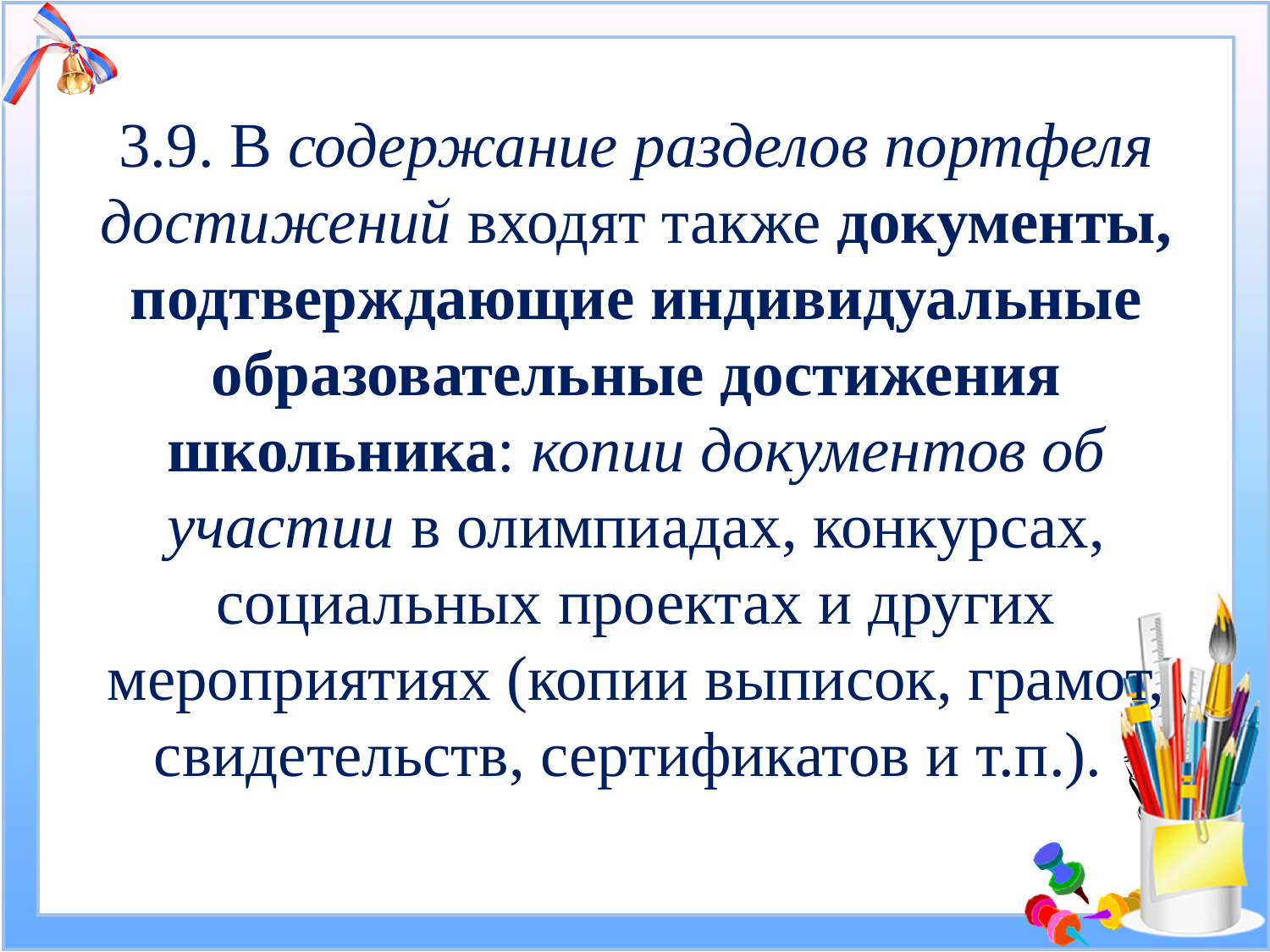

# 3.9. В содержание разделов портфеля достижений входят также документы, подтверждающие индивидуальные образовательные достижения школьника: копии документов об участии в олимпиадах, конкурсах, социальных проектах и других мероприятиях (копии выписок, грамот, свидетельств, сертификатов и т.п.).